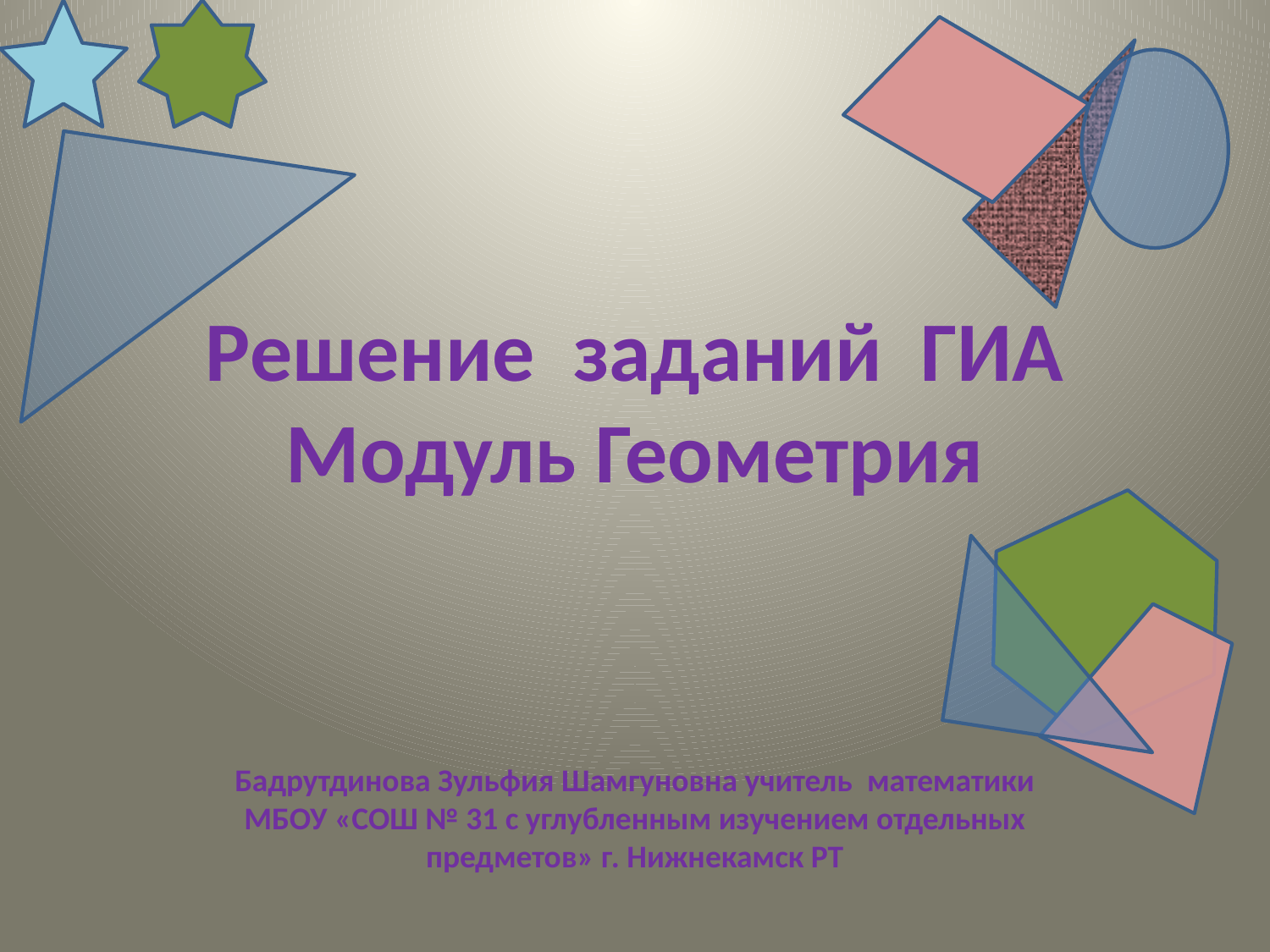

# Решение  заданий  ГИА Модуль Геометрия

Бадрутдинова Зульфия Шамгуновна учитель  математики МБОУ «СОШ № 31 с углубленным изучением отдельных предметов» г. Нижнекамск РТ